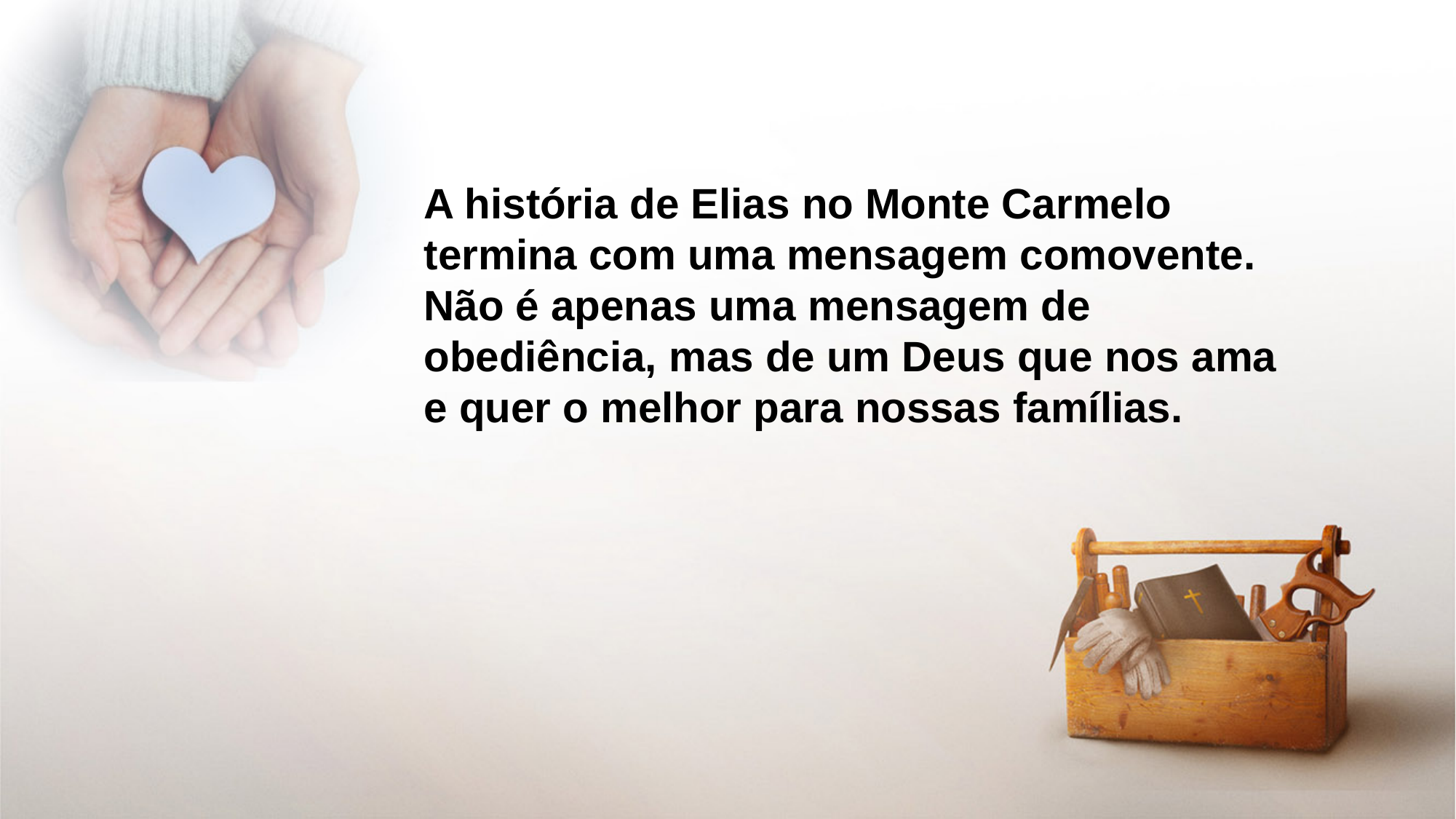

A história de Elias no Monte Carmelo termina com uma mensagem comovente. Não é apenas uma mensagem de obediência, mas de um Deus que nos ama e quer o melhor para nossas famílias.